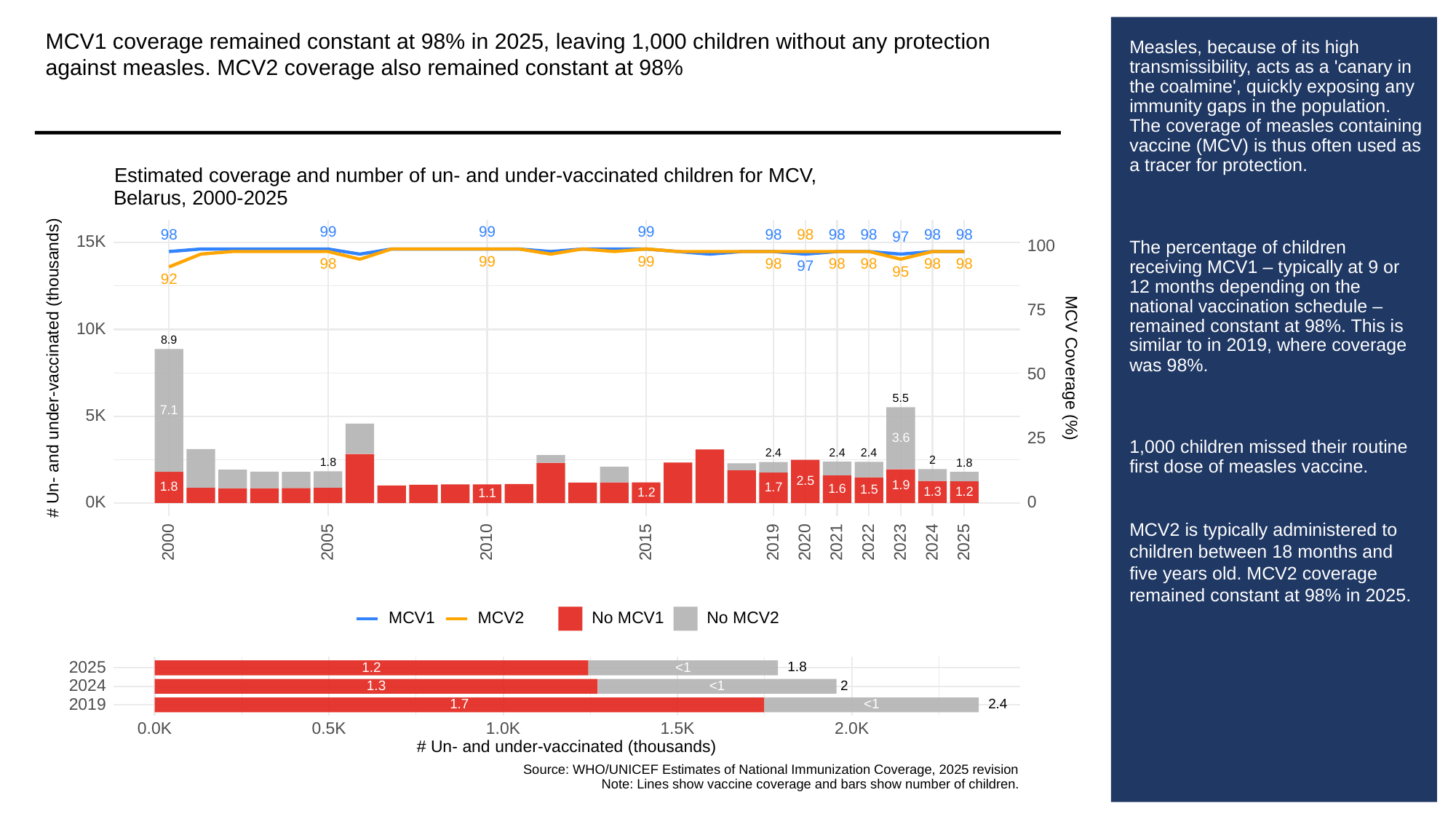

MCV1 coverage remained constant at 98% in 2025, leaving 1,000 children without any protection against measles. MCV2 coverage also remained constant at 98%
# Measles, because of its high transmissibility, acts as a 'canary in the coalmine', quickly exposing any immunity gaps in the population. The coverage of measles containing vaccine (MCV) is thus often used as a tracer for protection.

The percentage of children receiving MCV1 – typically at 9 or 12 months depending on the national vaccination schedule – remained constant at 98%. This is similar to in 2019, where coverage was 98%.

1,000 children missed their routine first dose of measles vaccine.

MCV2 is typically administered to children between 18 months and five years old. MCV2 coverage remained constant at 98% in 2025.

Estimated coverage and number of un- and under-vaccinated children for MCV,
Belarus, 2000-2025

99
99
99
98
98
98
98
98
98
98
97
15K
100

99
99
98
98
98
98
98
98
97
95
92

75
10K

8.9

# Un- and under-vaccinated (thousands)
MCV Coverage (%)
50

5.5
7.1

5K

25
3.6
2.4

2.4
2.4

2
1.8
1.8

2.5

1.9

1.8
1.7

1.6

1.5

1.3
1.2

1.2

1.1
0K
0

2023
2000
2005
2010
2015
2019
2020
2021
2022
2024
2025

MCV1
MCV2
No MCV1
No MCV2

2025
1.8
1.2
<1

2024
1.3
<1
2

2019
1.7
<1
2.4

0.0K
0.5K
1.0K
1.5K
2.0K
# Un- and under-vaccinated (thousands)
Source: WHO/UNICEF Estimates of National Immunization Coverage, 2025 revision
Note: Lines show vaccine coverage and bars show number of children.